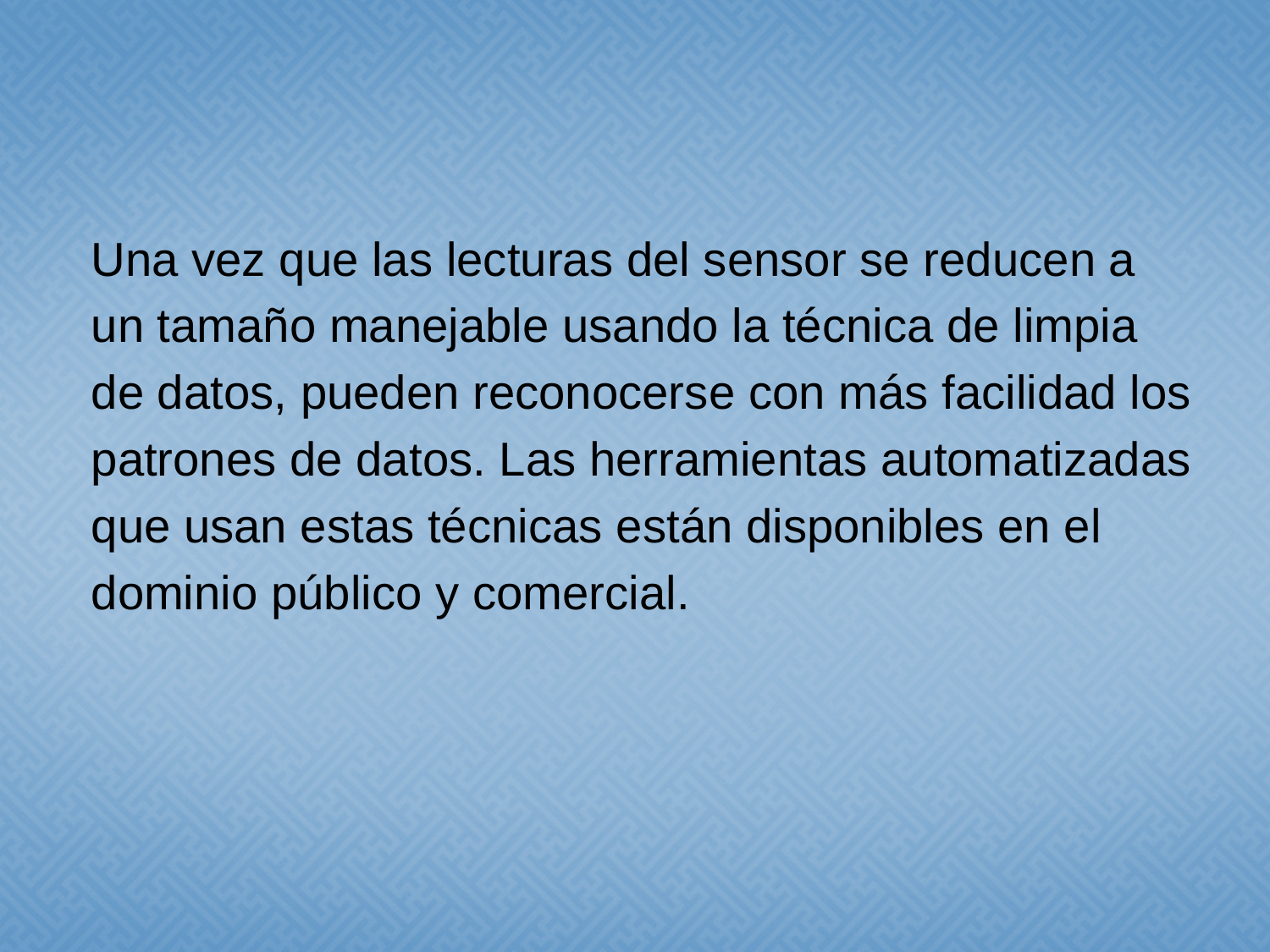

Una vez que las lecturas del sensor se reducen a
un tamaño manejable usando la técnica de limpia
de datos, pueden reconocerse con más facilidad los
patrones de datos. Las herramientas automatizadas
que usan estas técnicas están disponibles en el
dominio público y comercial.